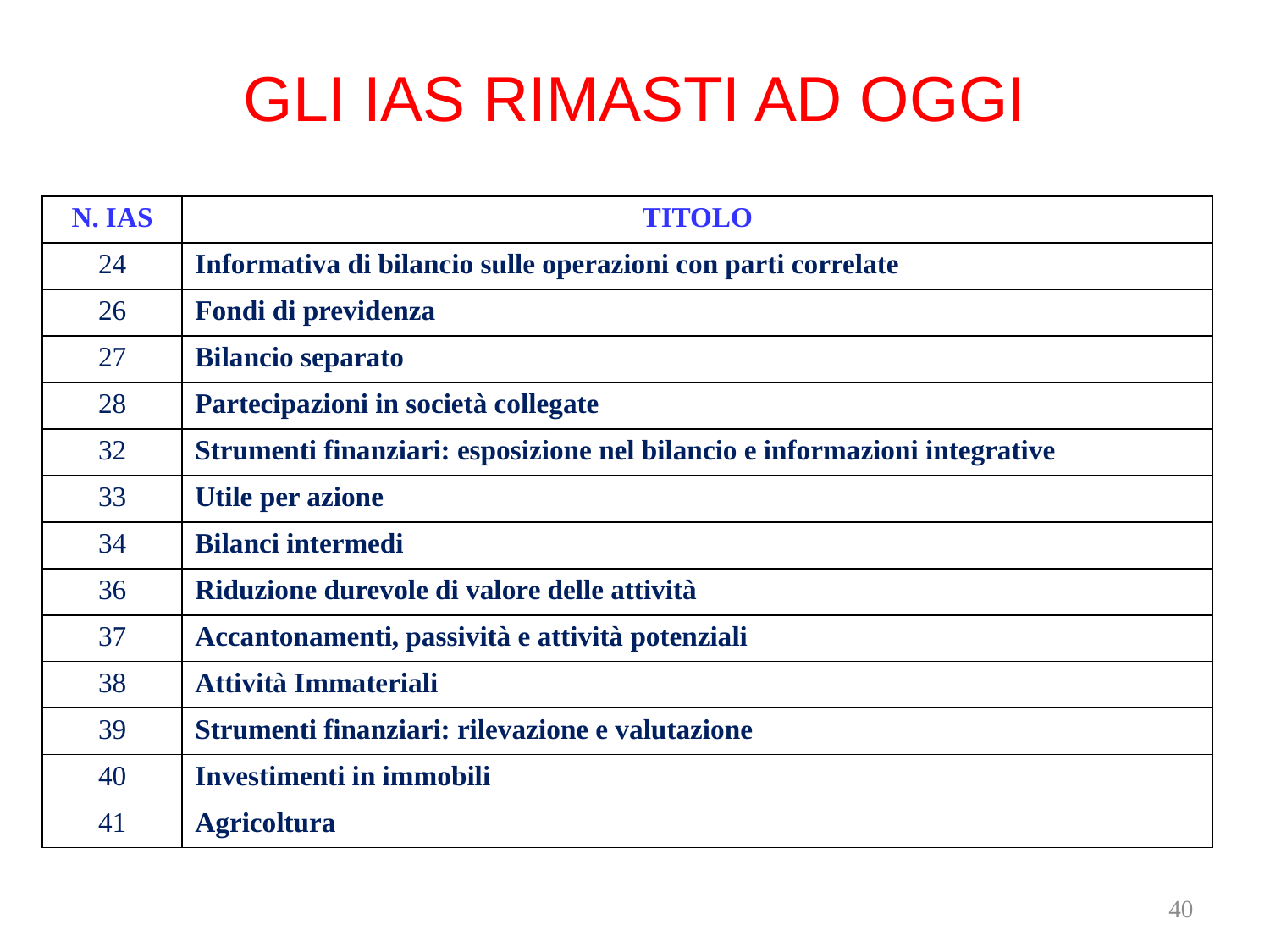

GLI IAS RIMASTI AD OGGI
| N. IAS | TITOLO |
| --- | --- |
| 24 | Informativa di bilancio sulle operazioni con parti correlate |
| 26 | Fondi di previdenza |
| 27 | Bilancio separato |
| 28 | Partecipazioni in società collegate |
| 32 | Strumenti finanziari: esposizione nel bilancio e informazioni integrative |
| 33 | Utile per azione |
| 34 | Bilanci intermedi |
| 36 | Riduzione durevole di valore delle attività |
| 37 | Accantonamenti, passività e attività potenziali |
| 38 | Attività Immateriali |
| 39 | Strumenti finanziari: rilevazione e valutazione |
| 40 | Investimenti in immobili |
| 41 | Agricoltura |
40